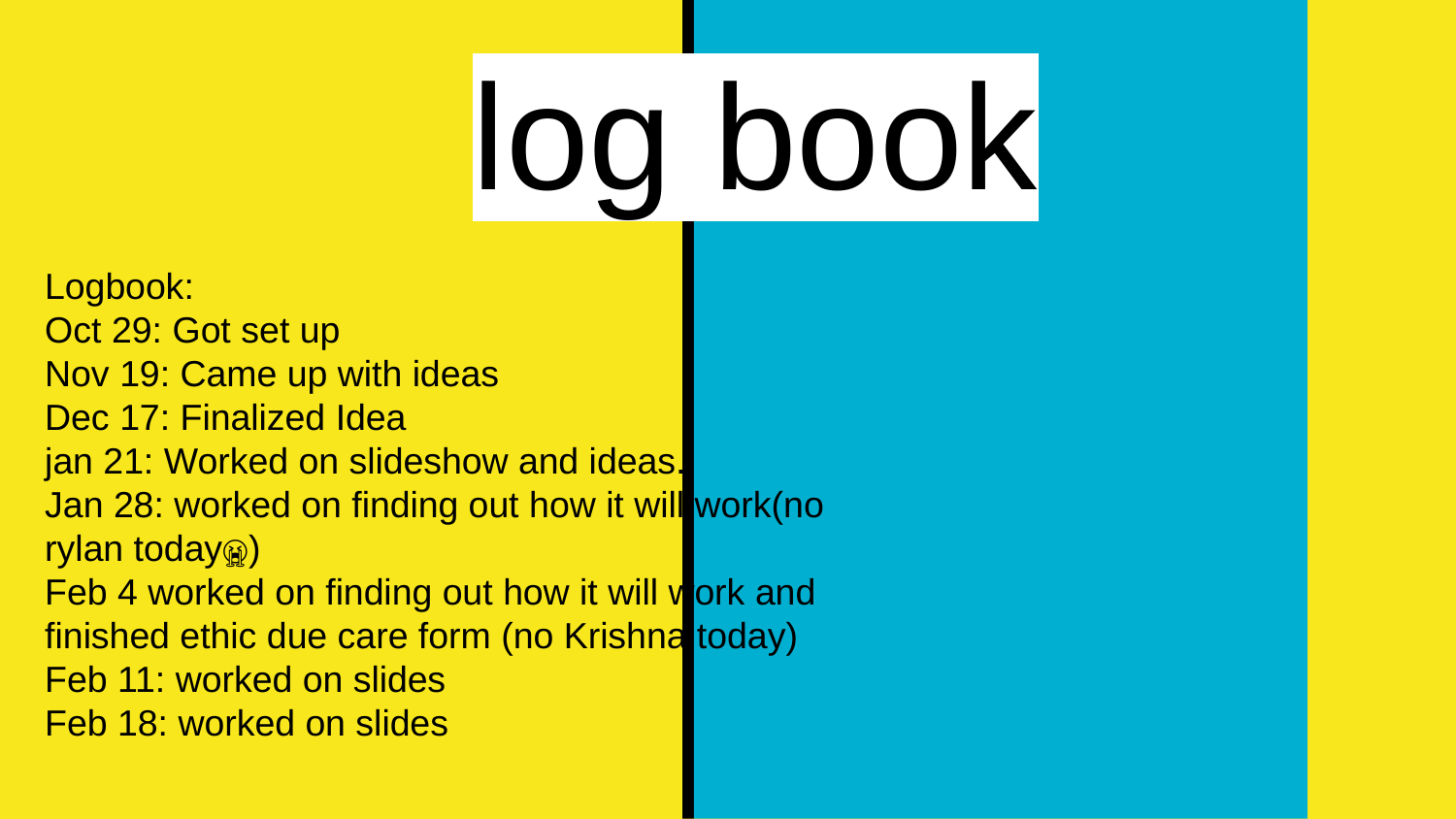

log book
Logbook:
Oct 29: Got set up
Nov 19: Came up with ideas
Dec 17: Finalized Idea
jan 21: Worked on slideshow and ideas.
Jan 28: worked on finding out how it will work(no rylan today😭)
Feb 4 worked on finding out how it will work and finished ethic due care form (no Krishna today)
Feb 11: worked on slides
Feb 18: worked on slides